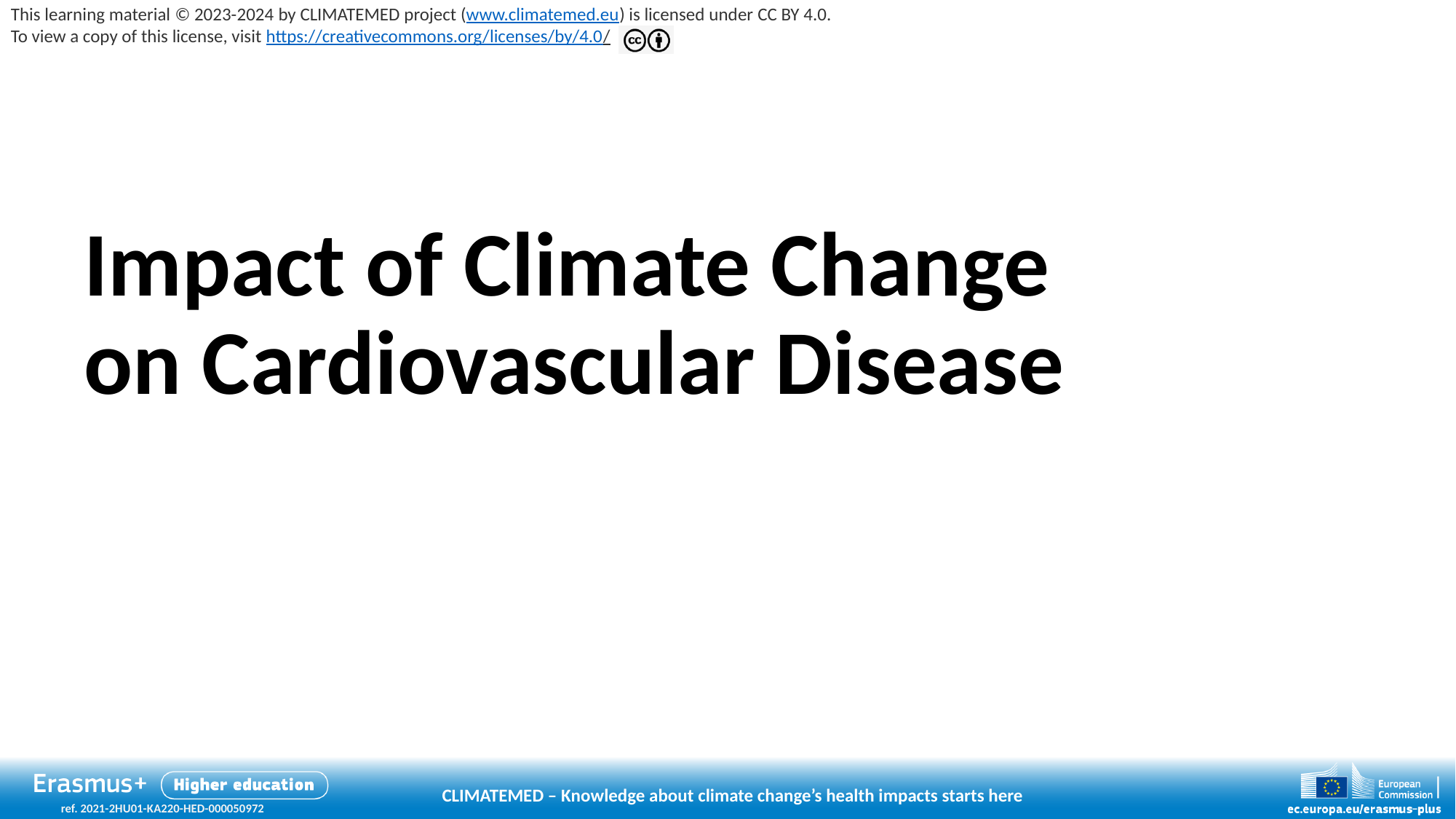

# Impact of Climate Change on Cardiovascular Disease